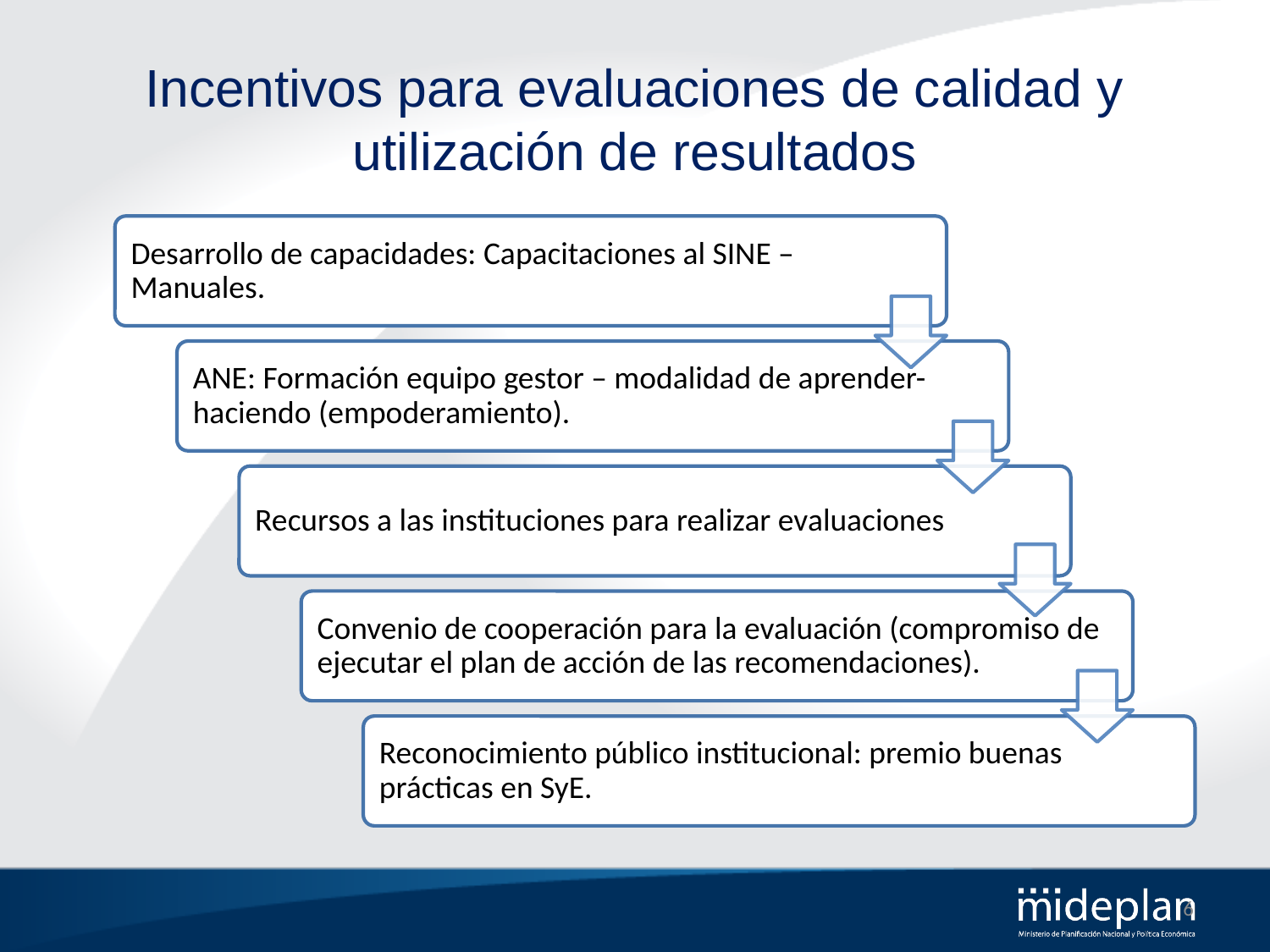

# Incentivos para evaluaciones de calidad y utilización de resultados

Desarrollo de capacidades: Capacitaciones al SINE – Manuales.
ANE: Formación equipo gestor – modalidad de aprender-haciendo (empoderamiento).
Recursos a las instituciones para realizar evaluaciones
Convenio de cooperación para la evaluación (compromiso de ejecutar el plan de acción de las recomendaciones).
Reconocimiento público institucional: premio buenas prácticas en SyE.

6